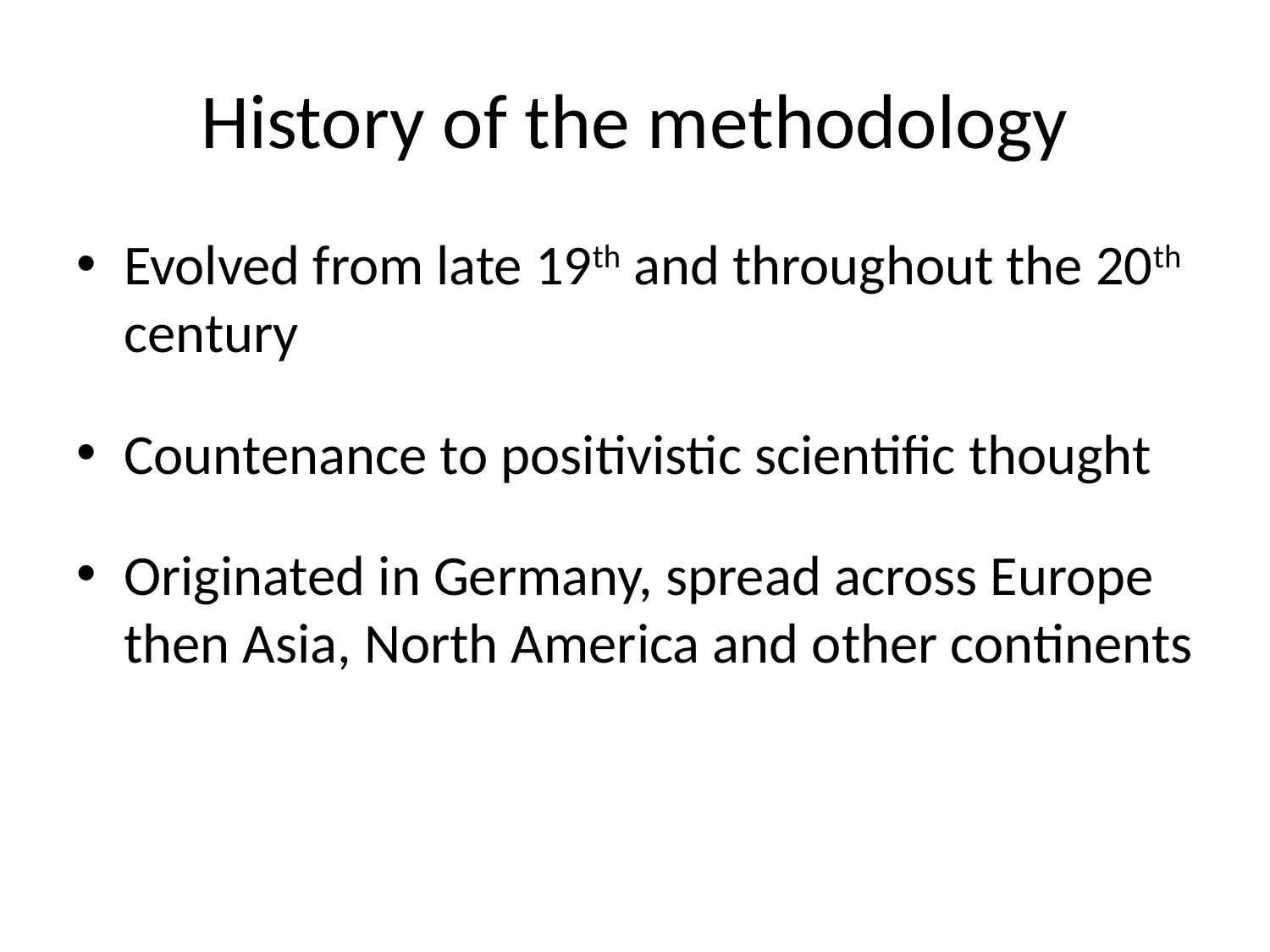

# History of the methodology
Evolved from late 19th and throughout the 20th century
Countenance to positivistic scientific thought
Originated in Germany, spread across Europe then Asia, North America and other continents